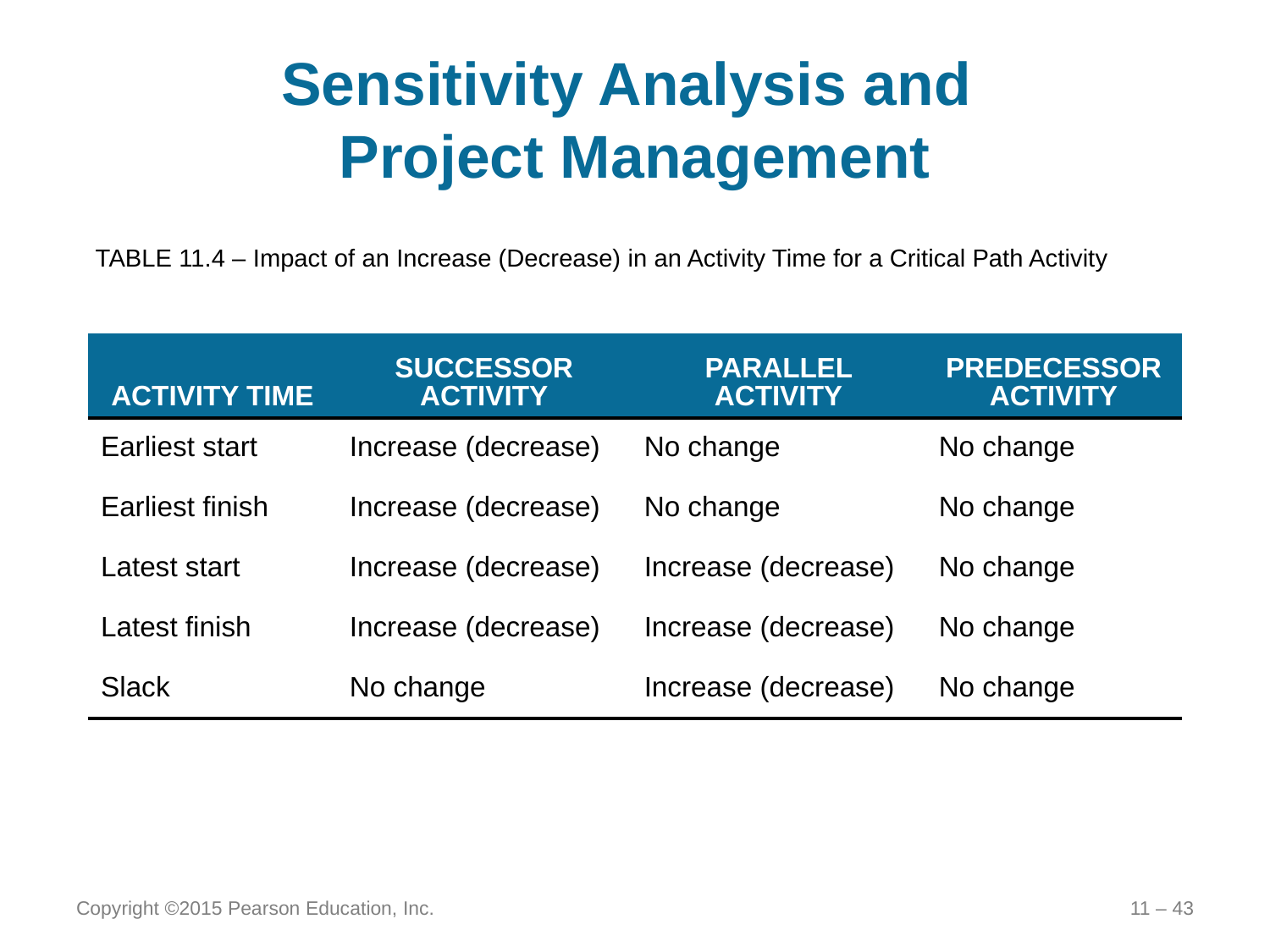

# Sensitivity Analysis and Project Management
TABLE 11.4 – Impact of an Increase (Decrease) in an Activity Time for a Critical Path Activity
| ACTIVITY TIME | SUCCESSOR ACTIVITY | PARALLEL ACTIVITY | PREDECESSOR ACTIVITY |
| --- | --- | --- | --- |
| Earliest start | Increase (decrease) | No change | No change |
| Earliest finish | Increase (decrease) | No change | No change |
| Latest start | Increase (decrease) | Increase (decrease) | No change |
| Latest finish | Increase (decrease) | Increase (decrease) | No change |
| Slack | No change | Increase (decrease) | No change |
Copyright ©2015 Pearson Education, Inc.
11 – 43